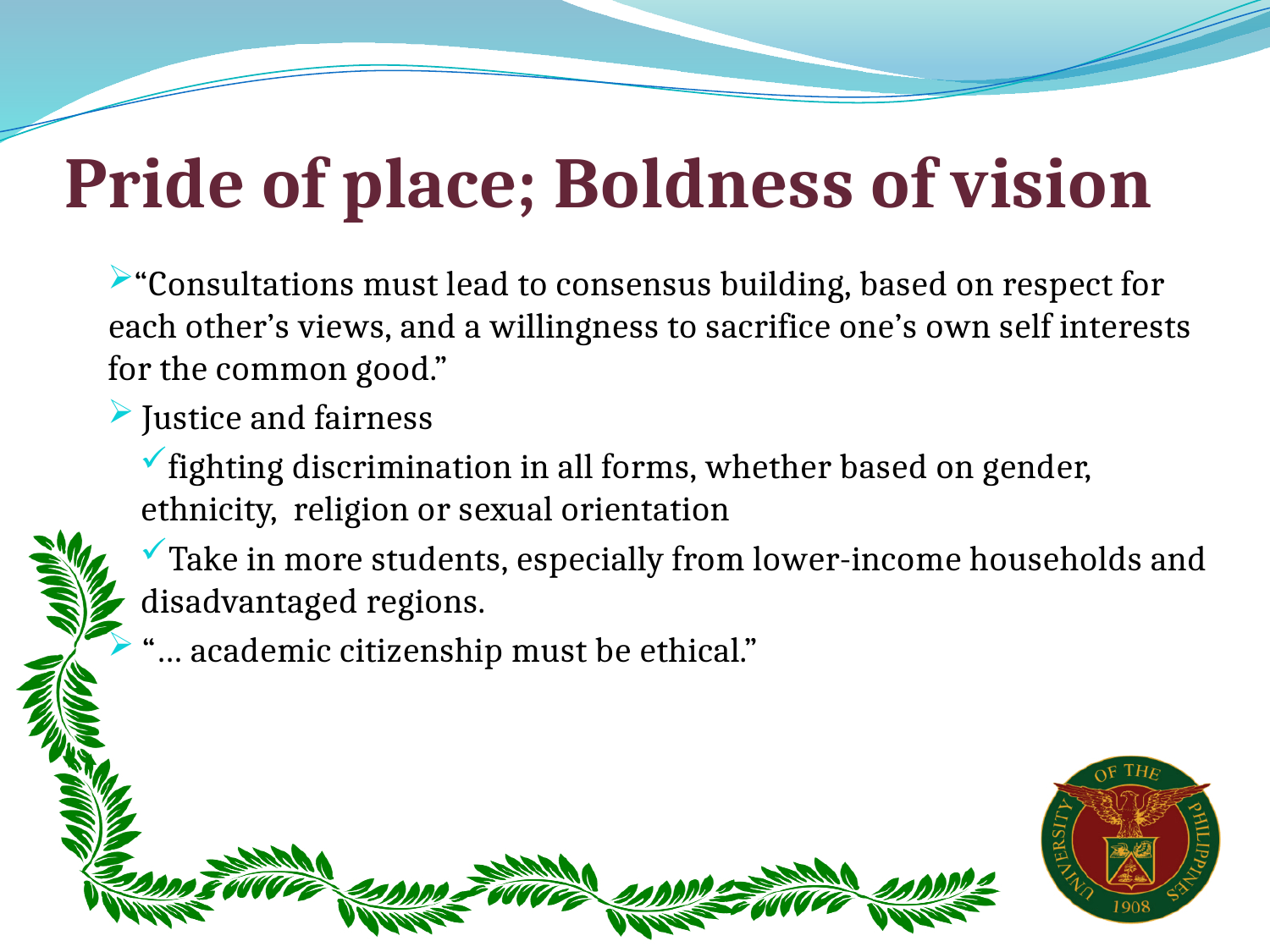

# Pride of place; Boldness of vision
“Consultations must lead to consensus building, based on respect for each other’s views, and a willingness to sacrifice one’s own self interests for the common good.”
 Justice and fairness
fighting discrimination in all forms, whether based on gender, ethnicity,  religion or sexual orientation
Take in more students, especially from lower-income households and disadvantaged regions.
 “… academic citizenship must be ethical.”